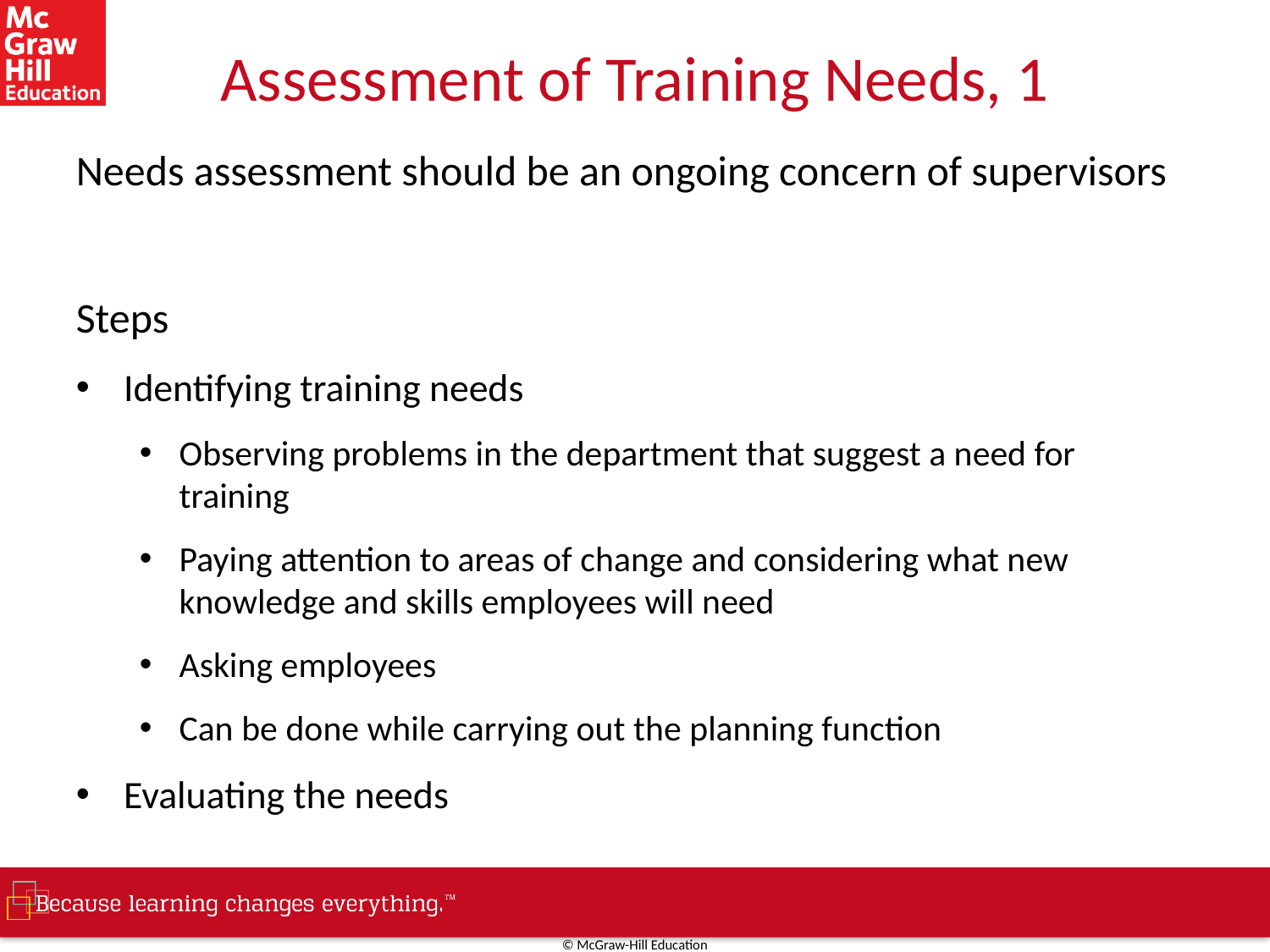

# Assessment of Training Needs, 1
Needs assessment should be an ongoing concern of supervisors

Steps
Identifying training needs
Observing problems in the department that suggest a need for training
Paying attention to areas of change and considering what new knowledge and skills employees will need
Asking employees
Can be done while carrying out the planning function
Evaluating the needs